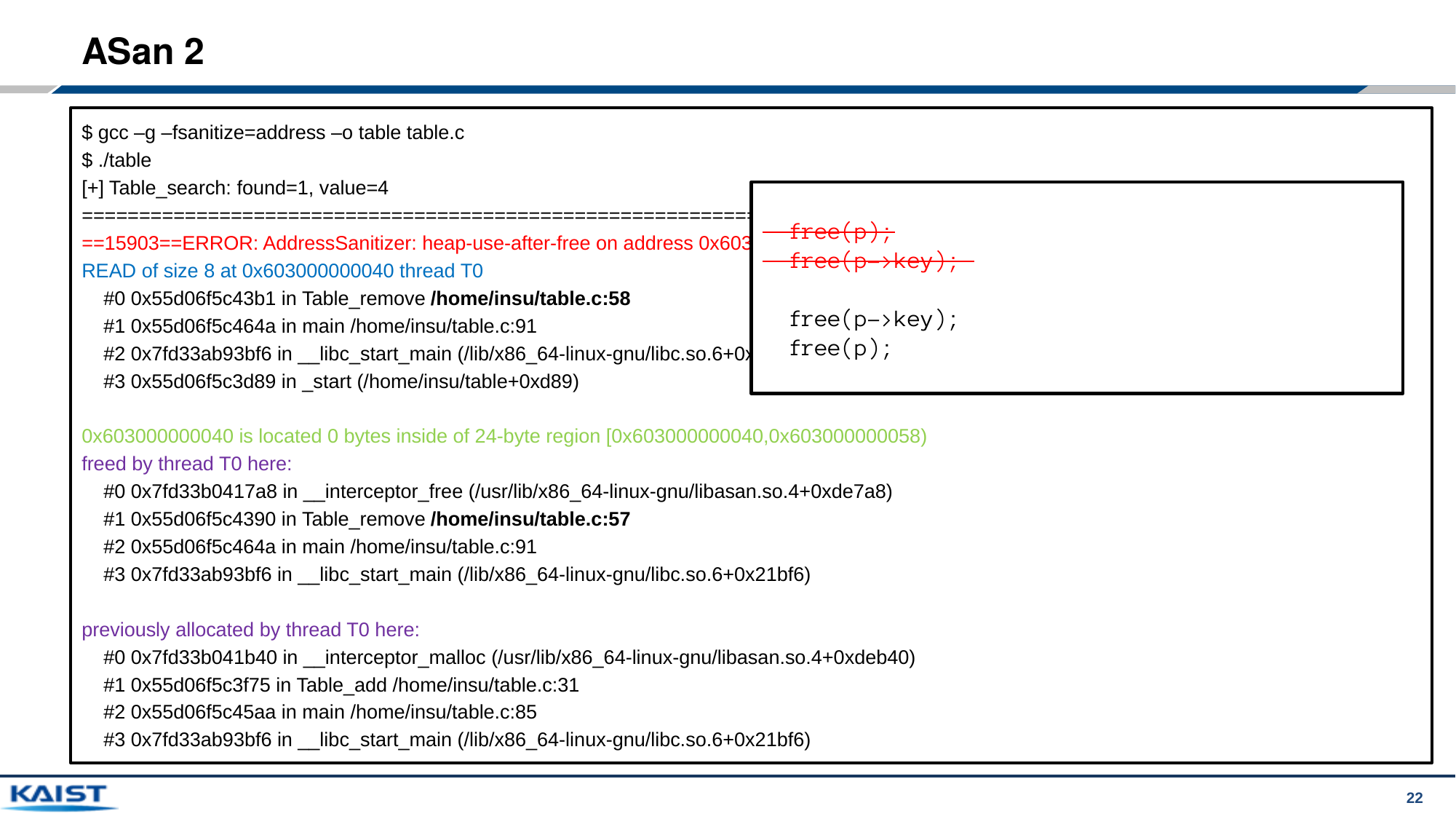

# ASan 2
$ gcc –g –fsanitize=address –o table table.c
$ ./table
[+] Table_search: found=1, value=4
=================================================================
==15903==ERROR: AddressSanitizer: heap-use-after-free on address 0x603000000040 at pc 0x55d06f5c43b2 bp 0x7ffcc08d43f0 sp 0x7ffcc08d43e0
READ of size 8 at 0x603000000040 thread T0
    #0 0x55d06f5c43b1 in Table_remove /home/insu/table.c:58
    #1 0x55d06f5c464a in main /home/insu/table.c:91
    #2 0x7fd33ab93bf6 in __libc_start_main (/lib/x86_64-linux-gnu/libc.so.6+0x21bf6)
    #3 0x55d06f5c3d89 in _start (/home/insu/table+0xd89)

0x603000000040 is located 0 bytes inside of 24-byte region [0x603000000040,0x603000000058)
freed by thread T0 here:
    #0 0x7fd33b0417a8 in __interceptor_free (/usr/lib/x86_64-linux-gnu/libasan.so.4+0xde7a8)
    #1 0x55d06f5c4390 in Table_remove /home/insu/table.c:57
    #2 0x55d06f5c464a in main /home/insu/table.c:91
    #3 0x7fd33ab93bf6 in __libc_start_main (/lib/x86_64-linux-gnu/libc.so.6+0x21bf6)

previously allocated by thread T0 here:
    #0 0x7fd33b041b40 in __interceptor_malloc (/usr/lib/x86_64-linux-gnu/libasan.so.4+0xdeb40)
    #1 0x55d06f5c3f75 in Table_add /home/insu/table.c:31
    #2 0x55d06f5c45aa in main /home/insu/table.c:85
    #3 0x7fd33ab93bf6 in __libc_start_main (/lib/x86_64-linux-gnu/libc.so.6+0x21bf6)
  free(p);
  free(p->key);

  free(p->key);
  free(p);